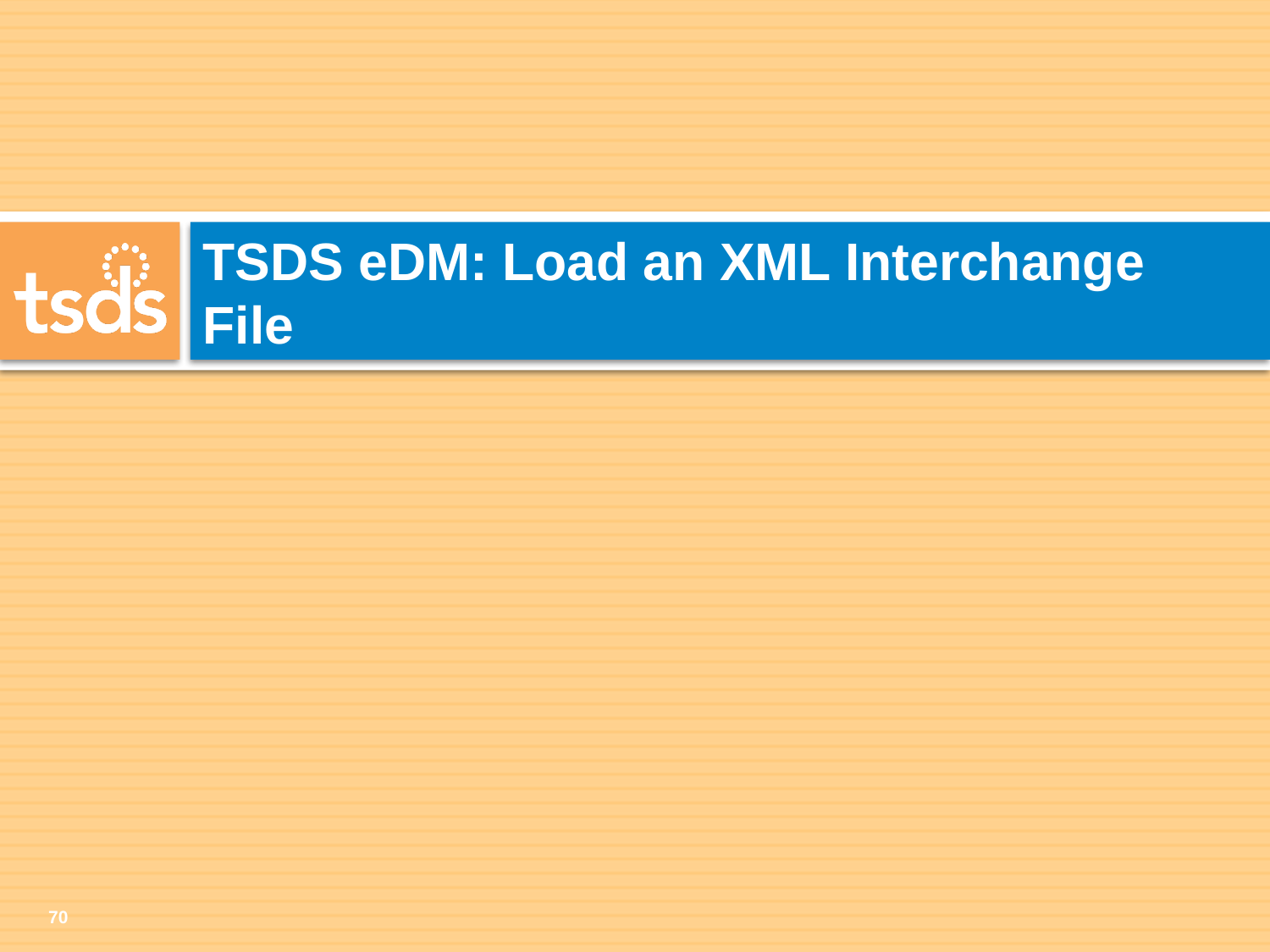

# TSDS eDM: Load an XML Interchange File
70